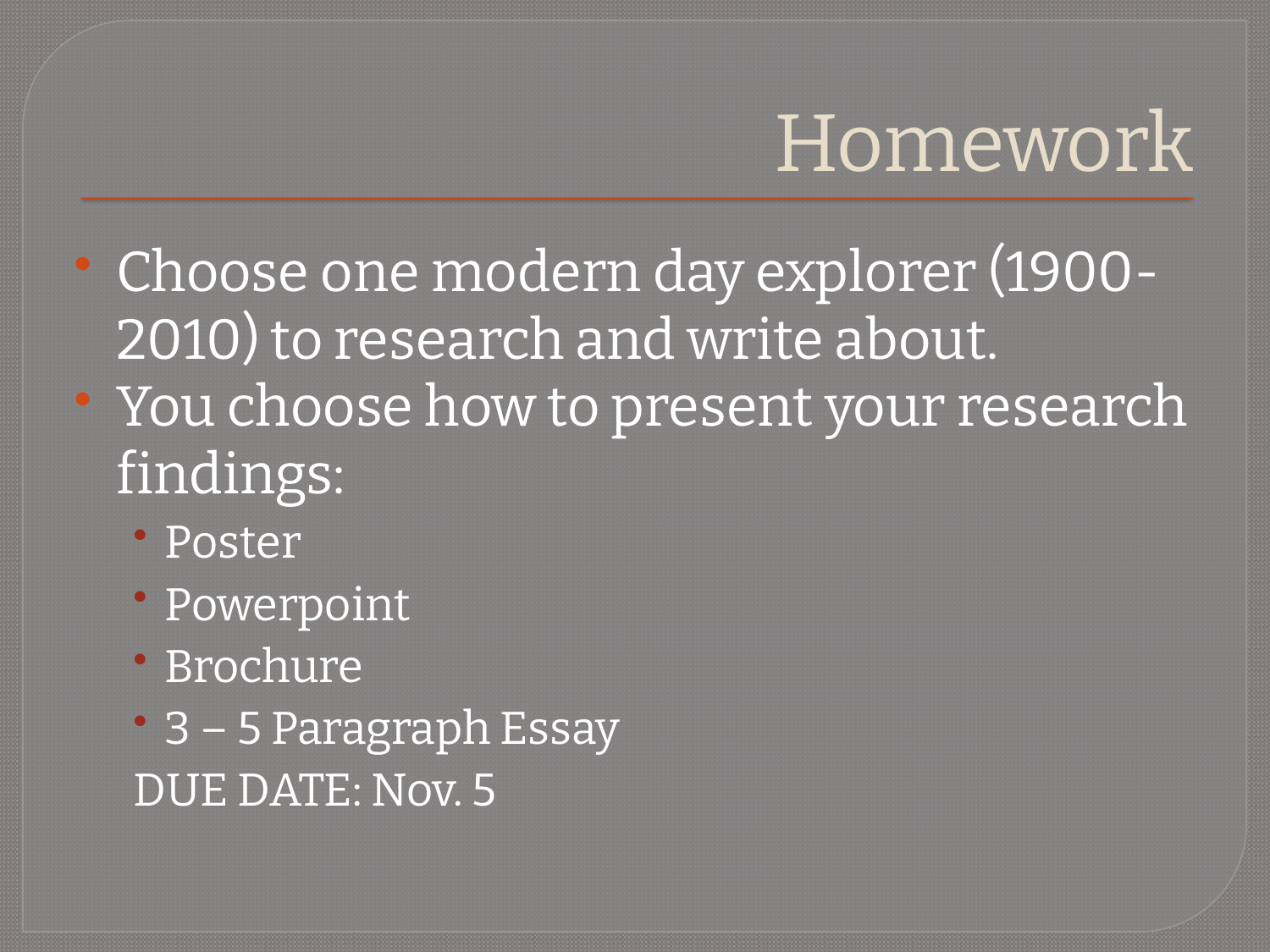

# Homework
Choose one modern day explorer (1900-2010) to research and write about.
You choose how to present your research findings:
Poster
Powerpoint
Brochure
3 – 5 Paragraph Essay
DUE DATE: Nov. 5